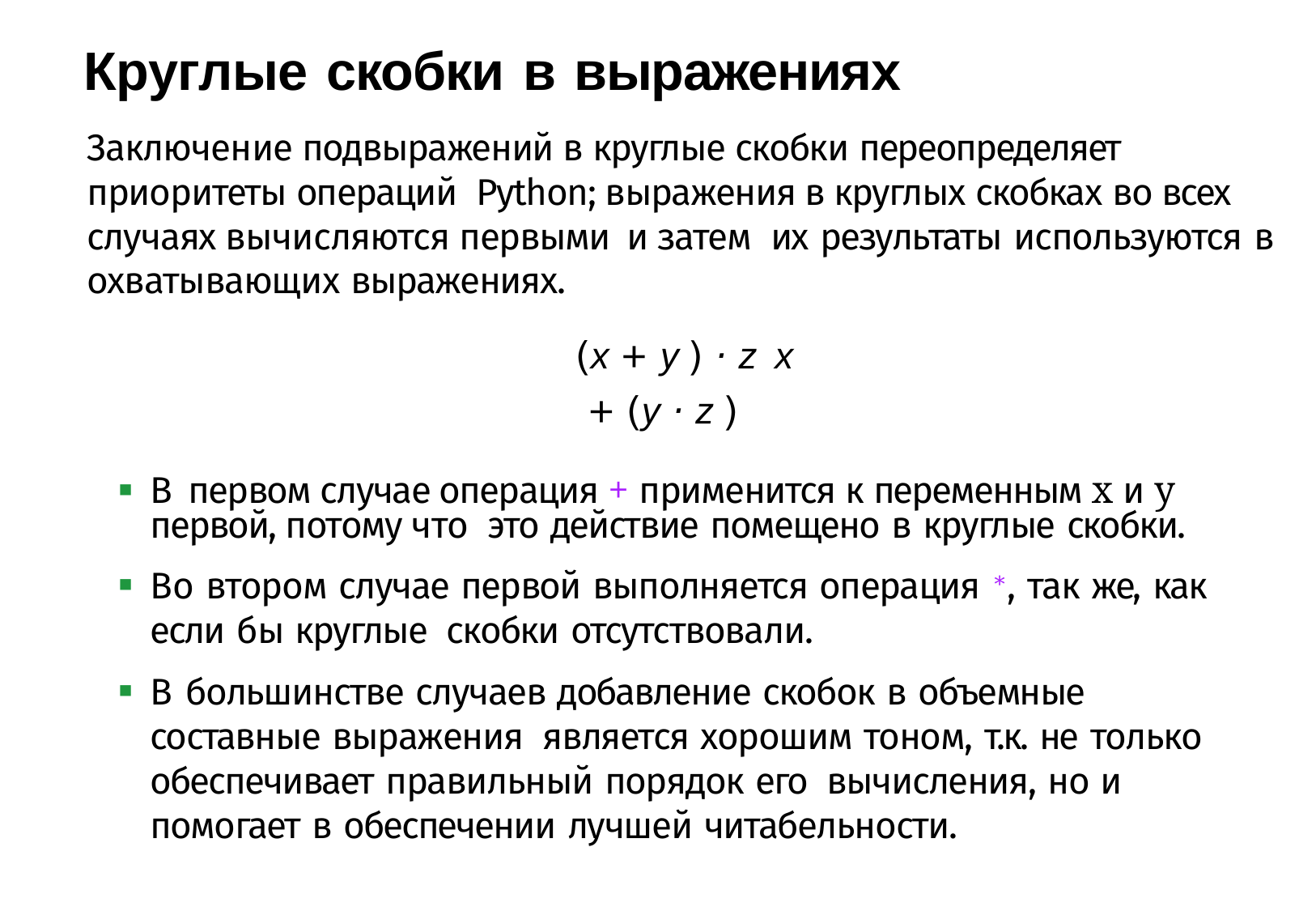

# Круглые скобки в выражениях
Заключение подвыражений в круглые скобки переопределяет приоритеты операций  Python; выражения в круглых скобках во всех случаях вычисляются первыми и затем  их результаты используются в охватывающих выражениях.
(x + y ) · z  x + (y · z )

В первом случае операция + применится к переменным x и y первой, потому что  это действие помещено в круглые скобки.
Во втором случае первой выполняется операция ∗, так же, как если бы круглые  скобки отсутствовали.
В большинстве случаев добавление скобок в объемные составные выражения  является хорошим тоном, т.к. не только обеспечивает правильный порядок его  вычисления, но и помогает в обеспечении лучшей читабельности.